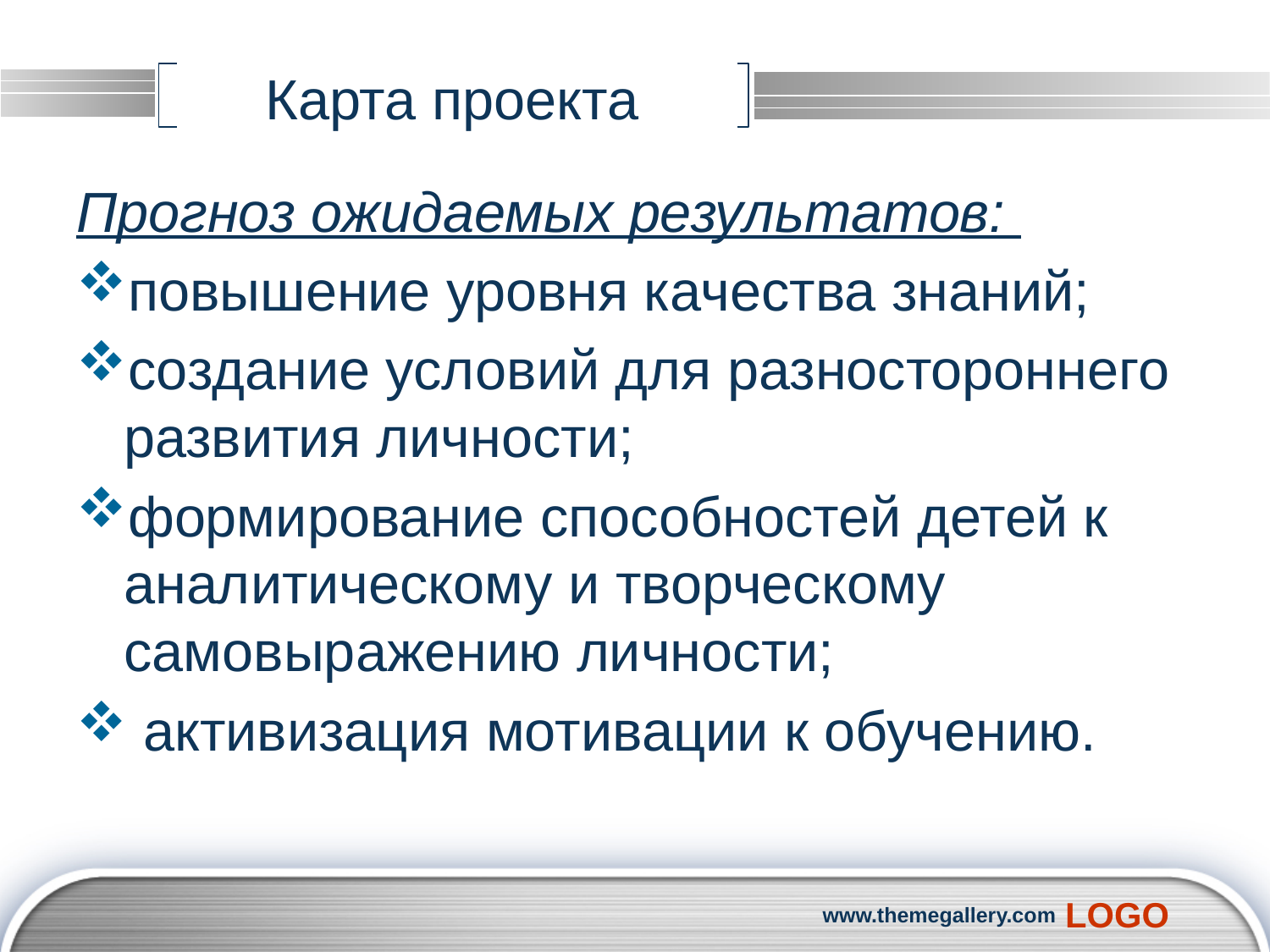

# Карта проекта
Прогноз ожидаемых результатов:
повышение уровня качества знаний;
создание условий для разностороннего развития личности;
формирование способностей детей к аналитическому и творческому самовыражению личности;
 активизация мотивации к обучению.

www.themegallery.com